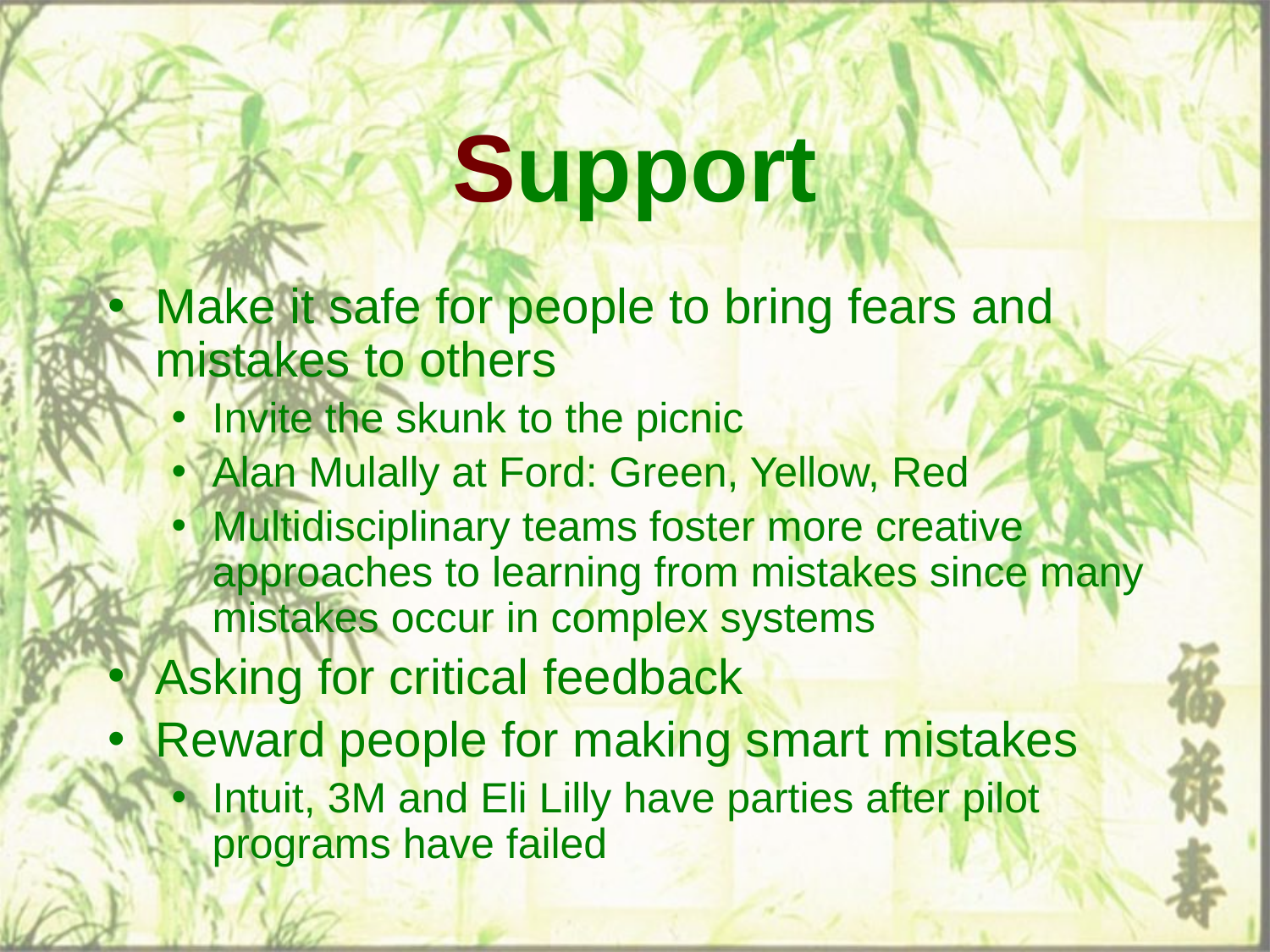

# Support
Make it safe for people to bring fears and mistakes to others
Invite the skunk to the picnic
Alan Mulally at Ford: Green, Yellow, Red
Multidisciplinary teams foster more creative approaches to learning from mistakes since many mistakes occur in complex systems
Asking for critical feedback
Reward people for making smart mistakes
Intuit, 3M and Eli Lilly have parties after pilot programs have failed